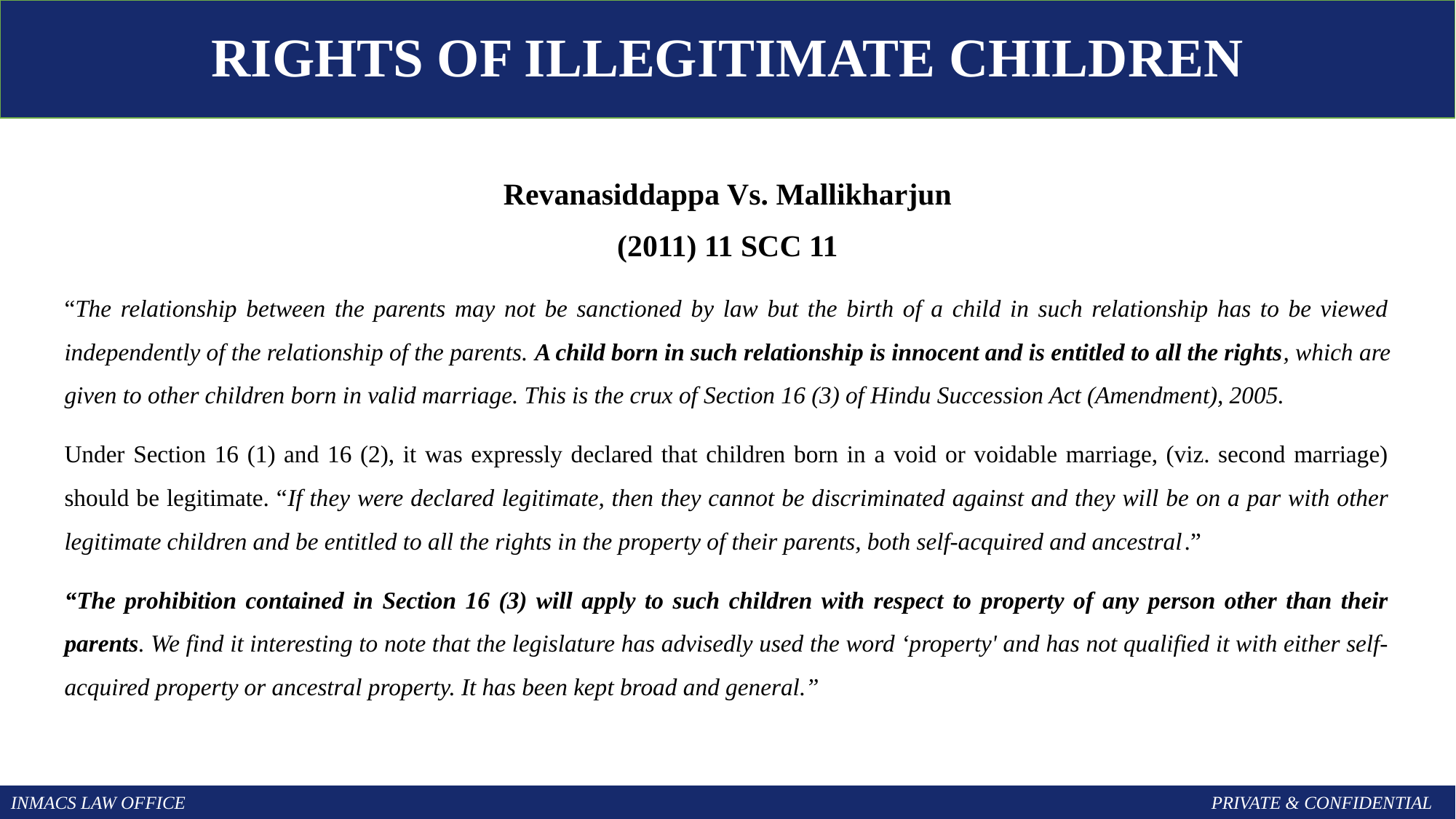

RIGHTS OF ILLEGITIMATE CHILDREN
Revanasiddappa Vs. Mallikharjun
(2011) 11 SCC 11
“The relationship between the parents may not be sanctioned by law but the birth of a child in such relationship has to be viewed independently of the relationship of the parents. A child born in such relationship is innocent and is entitled to all the rights, which are given to other children born in valid marriage. This is the crux of Section 16 (3) of Hindu Succession Act (Amendment), 2005.
Under Section 16 (1) and 16 (2), it was expressly declared that children born in a void or voidable marriage, (viz. second marriage) should be legitimate. “If they were declared legitimate, then they cannot be discriminated against and they will be on a par with other legitimate children and be entitled to all the rights in the property of their parents, both self-acquired and ancestral.”
“The prohibition contained in Section 16 (3) will apply to such children with respect to property of any person other than their parents. We find it interesting to note that the legislature has advisedly used the word ‘property' and has not qualified it with either self-acquired property or ancestral property. It has been kept broad and general.”
INMACS LAW OFFICE										PRIVATE & CONFIDENTIAL